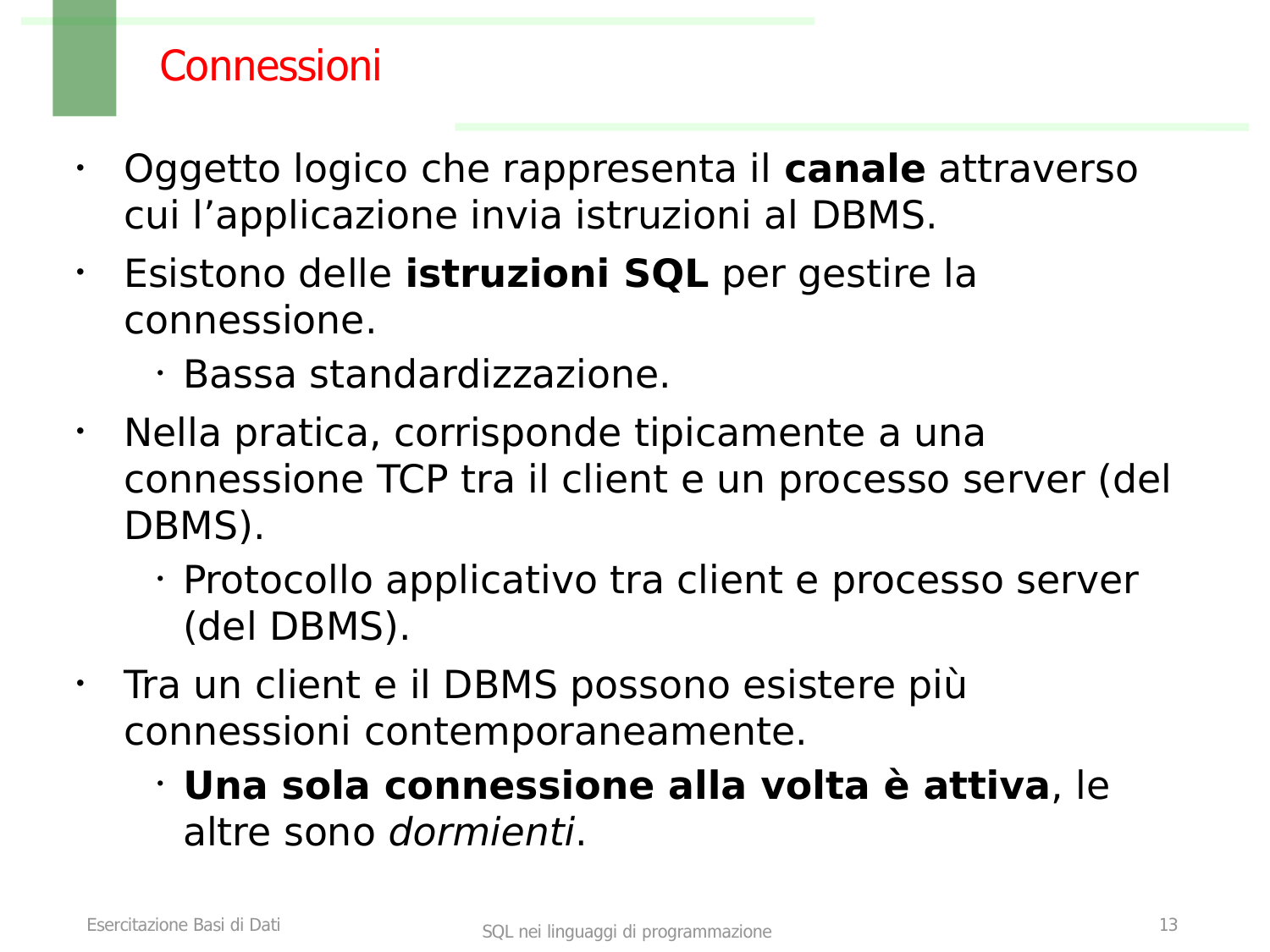

# Connessioni
Oggetto logico che rappresenta il canale attraverso cui l’applicazione invia istruzioni al DBMS.
Esistono delle istruzioni SQL per gestire la connessione.
Bassa standardizzazione.
Nella pratica, corrisponde tipicamente a una connessione TCP tra il client e un processo server (del DBMS).
Protocollo applicativo tra client e processo server (del DBMS).
Tra un client e il DBMS possono esistere più connessioni contemporaneamente.
Una sola connessione alla volta è attiva, le altre sono dormienti.
SQL nei linguaggi di programmazione